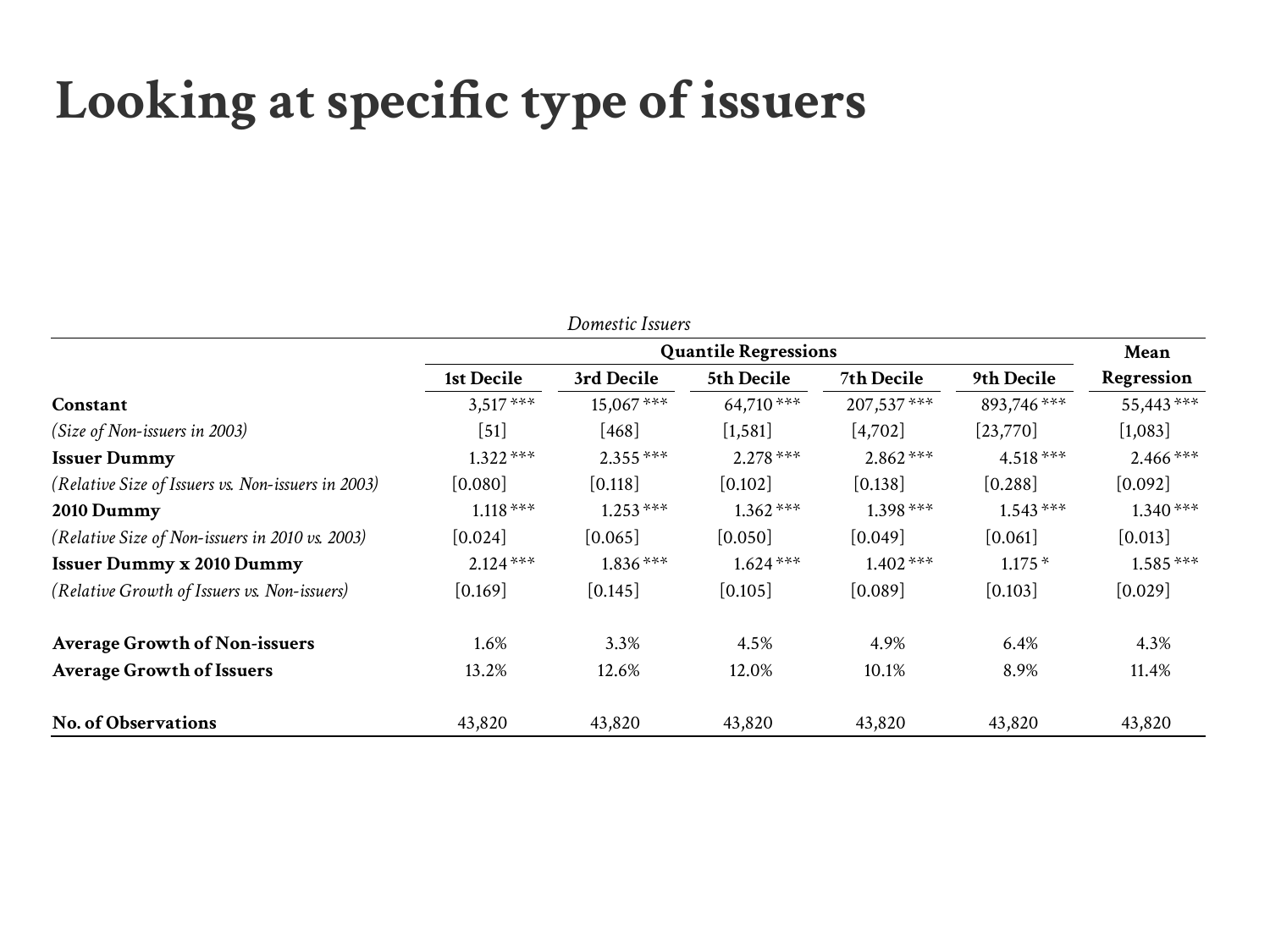

Looking at specific type of issuers
| Domestic Issuers |  |  |  |  |  |  |  |  |  |  |  |  |  |  |  |  |  |  |
| --- | --- | --- | --- | --- | --- | --- | --- | --- | --- | --- | --- | --- | --- | --- | --- | --- | --- | --- |
|  |  | Quantile Regressions |  |  |  |  |  |  |  |  |  |  |  |  |  |  | Mean Regression |  |
|  |  | 1st Decile |  |  | 3rd Decile |  |  | 5th Decile |  |  | 7th Decile |  |  | 9th Decile |  |  |  |  |
| Constant |  | 3,517 | \*\*\* |  | 15,067 | \*\*\* |  | 64,710 | \*\*\* |  | 207,537 | \*\*\* |  | 893,746 | \*\*\* |  | 55,443 | \*\*\* |
| (Size of Non-issuers in 2003) |  | [51] |  |  | [468] |  |  | [1,581] |  |  | [4,702] |  |  | [23,770] |  |  | [1,083] |  |
| Issuer Dummy |  | 1.322 | \*\*\* |  | 2.355 | \*\*\* |  | 2.278 | \*\*\* |  | 2.862 | \*\*\* |  | 4.518 | \*\*\* |  | 2.466 | \*\*\* |
| (Relative Size of Issuers vs. Non-issuers in 2003) |  | [0.080] |  |  | [0.118] |  |  | [0.102] |  |  | [0.138] |  |  | [0.288] |  |  | [0.092] |  |
| 2010 Dummy |  | 1.118 | \*\*\* |  | 1.253 | \*\*\* |  | 1.362 | \*\*\* |  | 1.398 | \*\*\* |  | 1.543 | \*\*\* |  | 1.340 | \*\*\* |
| (Relative Size of Non-issuers in 2010 vs. 2003) |  | [0.024] |  |  | [0.065] |  |  | [0.050] |  |  | [0.049] |  |  | [0.061] |  |  | [0.013] |  |
| Issuer Dummy x 2010 Dummy |  | 2.124 | \*\*\* |  | 1.836 | \*\*\* |  | 1.624 | \*\*\* |  | 1.402 | \*\*\* |  | 1.175 | \* |  | 1.585 | \*\*\* |
| (Relative Growth of Issuers vs. Non-issuers) |  | [0.169] |  |  | [0.145] |  |  | [0.105] |  |  | [0.089] |  |  | [0.103] |  |  | [0.029] |  |
|  |  |  |  |  |  |  |  |  |  |  |  |  |  |  |  |  |  |  |
| Average Growth of Non-issuers |  | 1.6% |  |  | 3.3% |  |  | 4.5% |  |  | 4.9% |  |  | 6.4% |  |  | 4.3% |  |
| Average Growth of Issuers |  | 13.2% |  |  | 12.6% |  |  | 12.0% |  |  | 10.1% |  |  | 8.9% |  |  | 11.4% |  |
|  |  |  |  |  |  |  |  |  |  |  |  |  |  |  |  |  |  |  |
| No. of Observations |  | 43,820 |  |  | 43,820 |  |  | 43,820 |  |  | 43,820 |  |  | 43,820 |  |  | 43,820 |  |